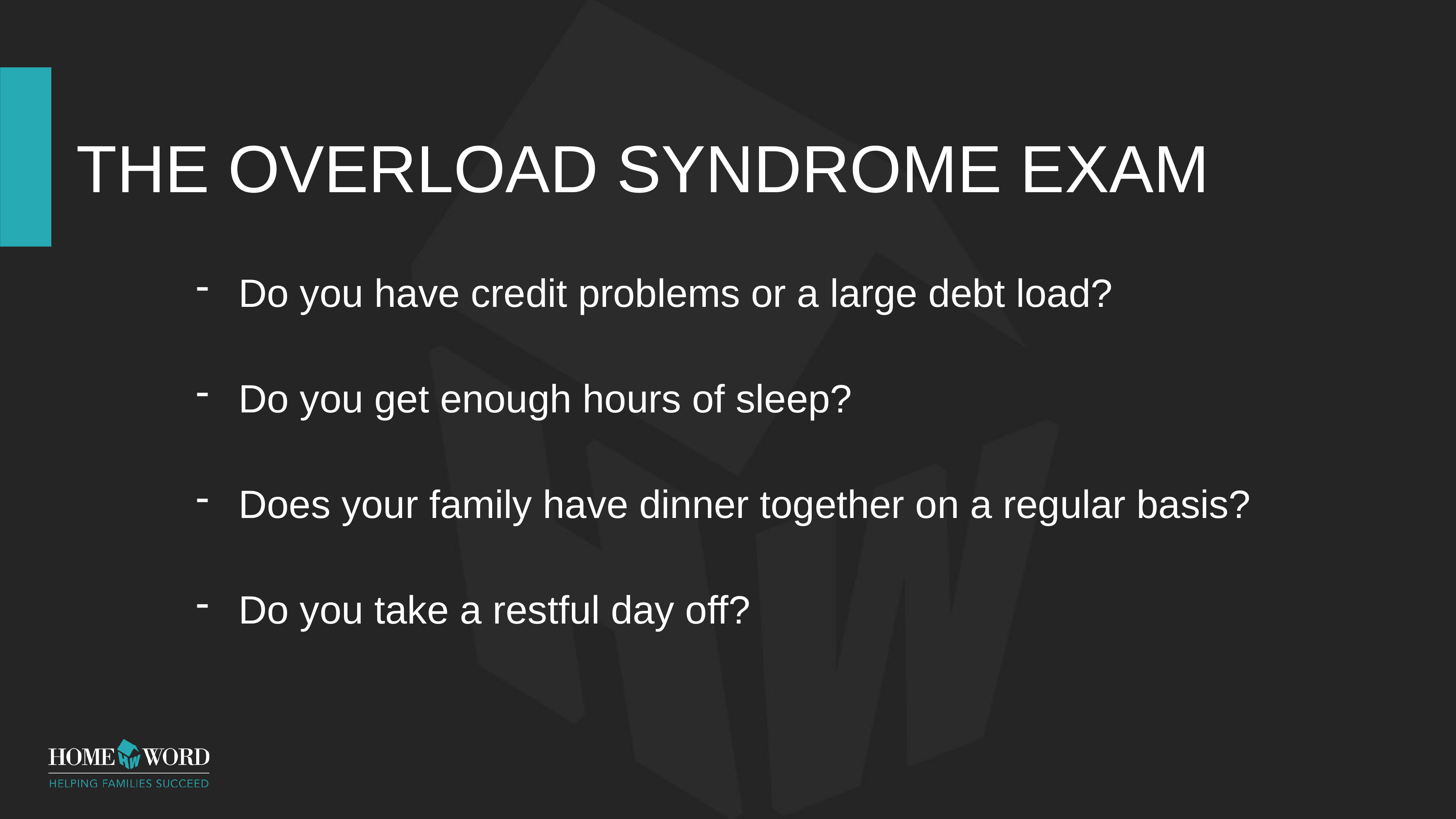

# THE OVERLOAD SYNDROME EXAM
Do you have credit problems or a large debt load?
Do you get enough hours of sleep?
Does your family have dinner together on a regular basis?
Do you take a restful day off?